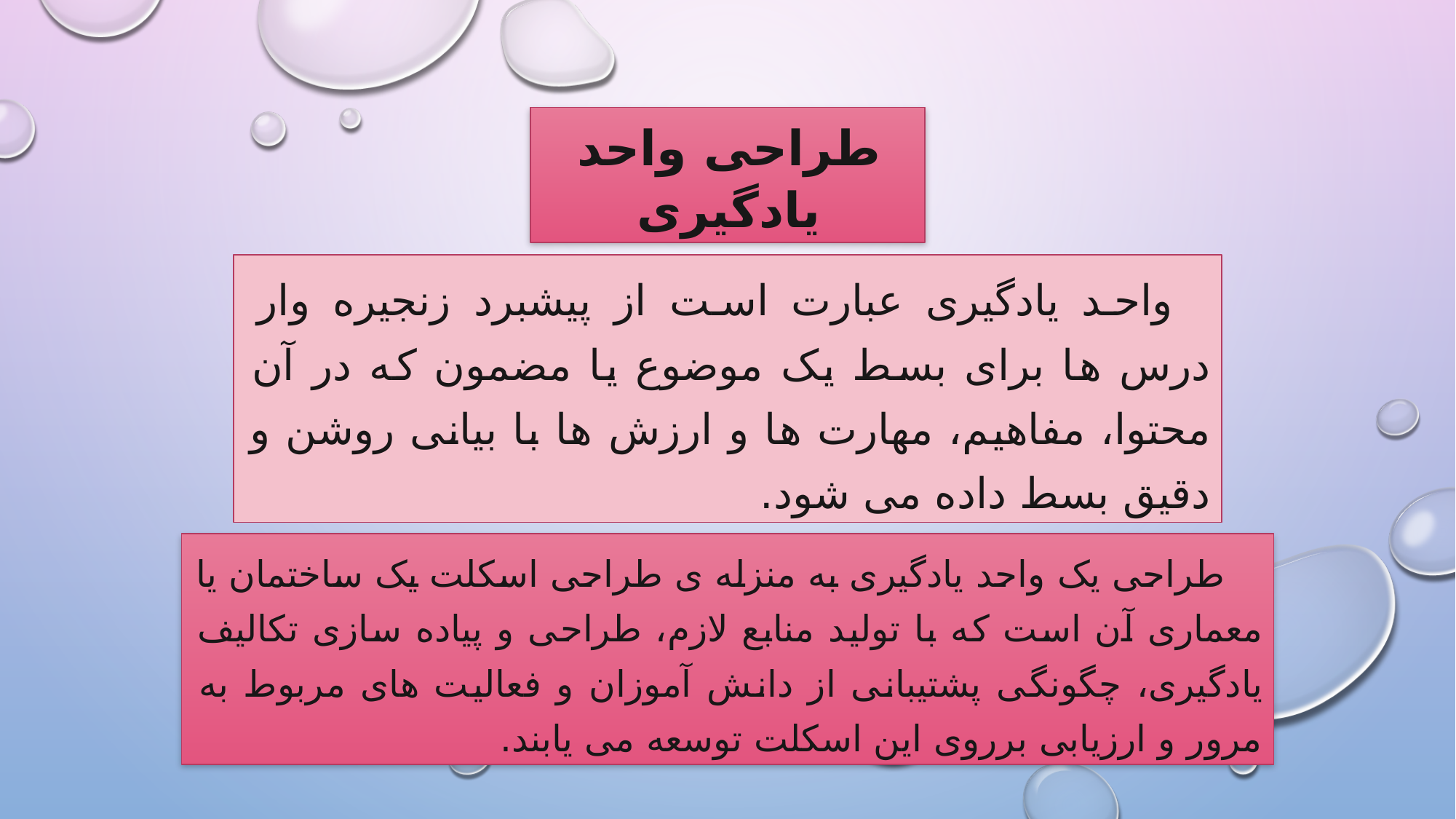

طراحی واحد يادگيری
واحد يادگيری عبارت است از پيشبرد زنجيره وار درس ها برای بسط يک موضوع يا مضمون که در آن محتوا، مفاهيم، مهارت ها و ارزش ها با بيانی روشن و دقيق بسط داده می شود.
طراحی يک واحد يادگيری به منزله ی طراحی اسکلت يک ساختمان يا معماری آن است که با توليد منابع لازم، طراحی و پياده سازی تکاليف يادگيری، چگونگی پشتيبانی از دانش آموزان و فعاليت های مربوط به مرور و ارزيابی برروی اين اسکلت توسعه می يابند.